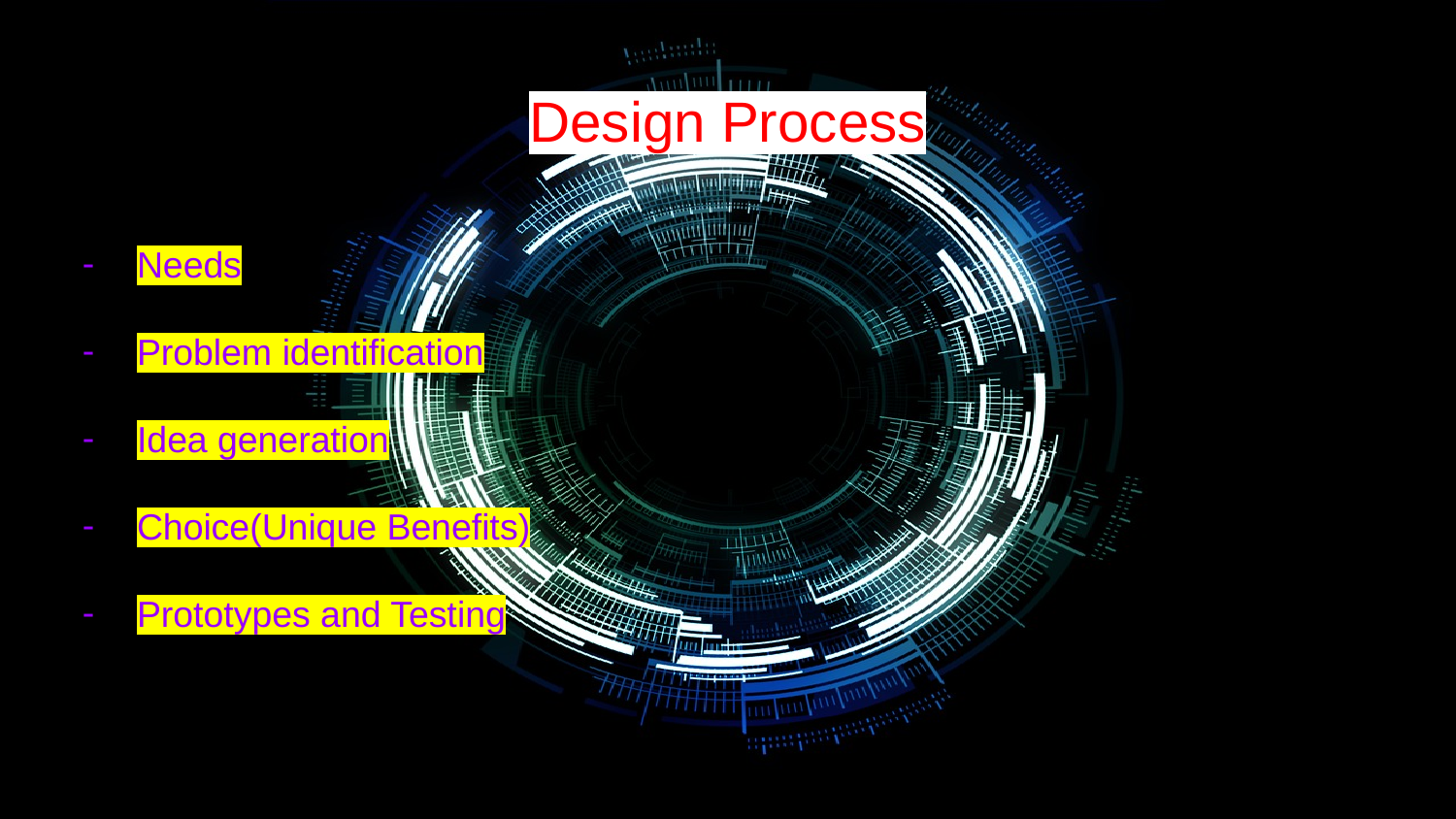

# Design Process
Needs
Problem identification
Idea generation
Choice(Unique Benefits)
Prototypes and Testing